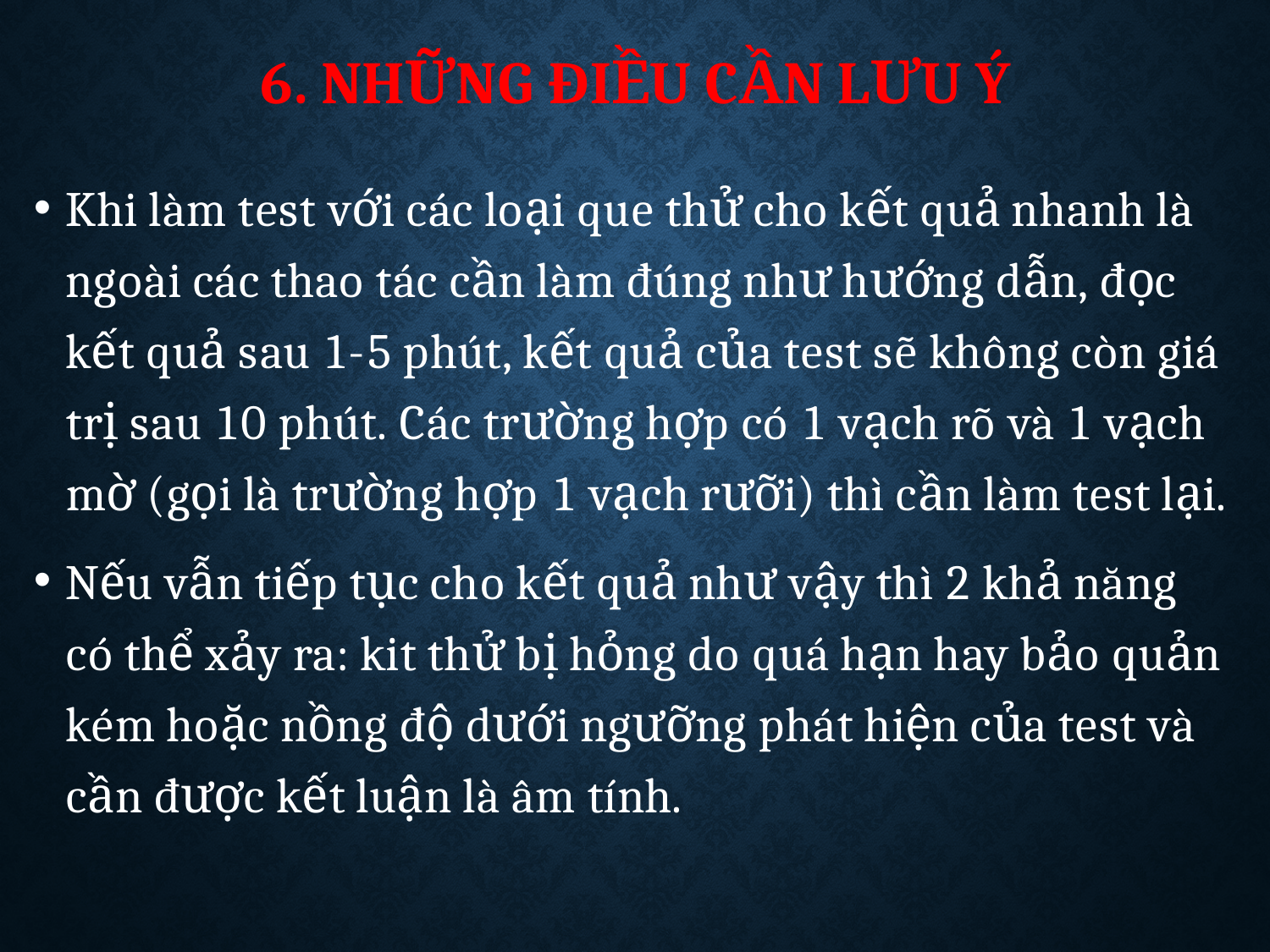

# 6. Những điều cần lưu ý
Khi làm test với các loại que thử cho kết quả nhanh là ngoài các thao tác cần làm đúng như hướng dẫn, đọc kết quả sau 1-5 phút, kết quả của test sẽ không còn giá trị sau 10 phút. Các trường hợp có 1 vạch rõ và 1 vạch mờ (gọi là trường hợp 1 vạch rưỡi) thì cần làm test lại.
Nếu vẫn tiếp tục cho kết quả như vậy thì 2 khả năng có thể xảy ra: kit thử bị hỏng do quá hạn hay bảo quản kém hoặc nồng độ dưới ngưỡng phát hiện của test và cần được kết luận là âm tính.